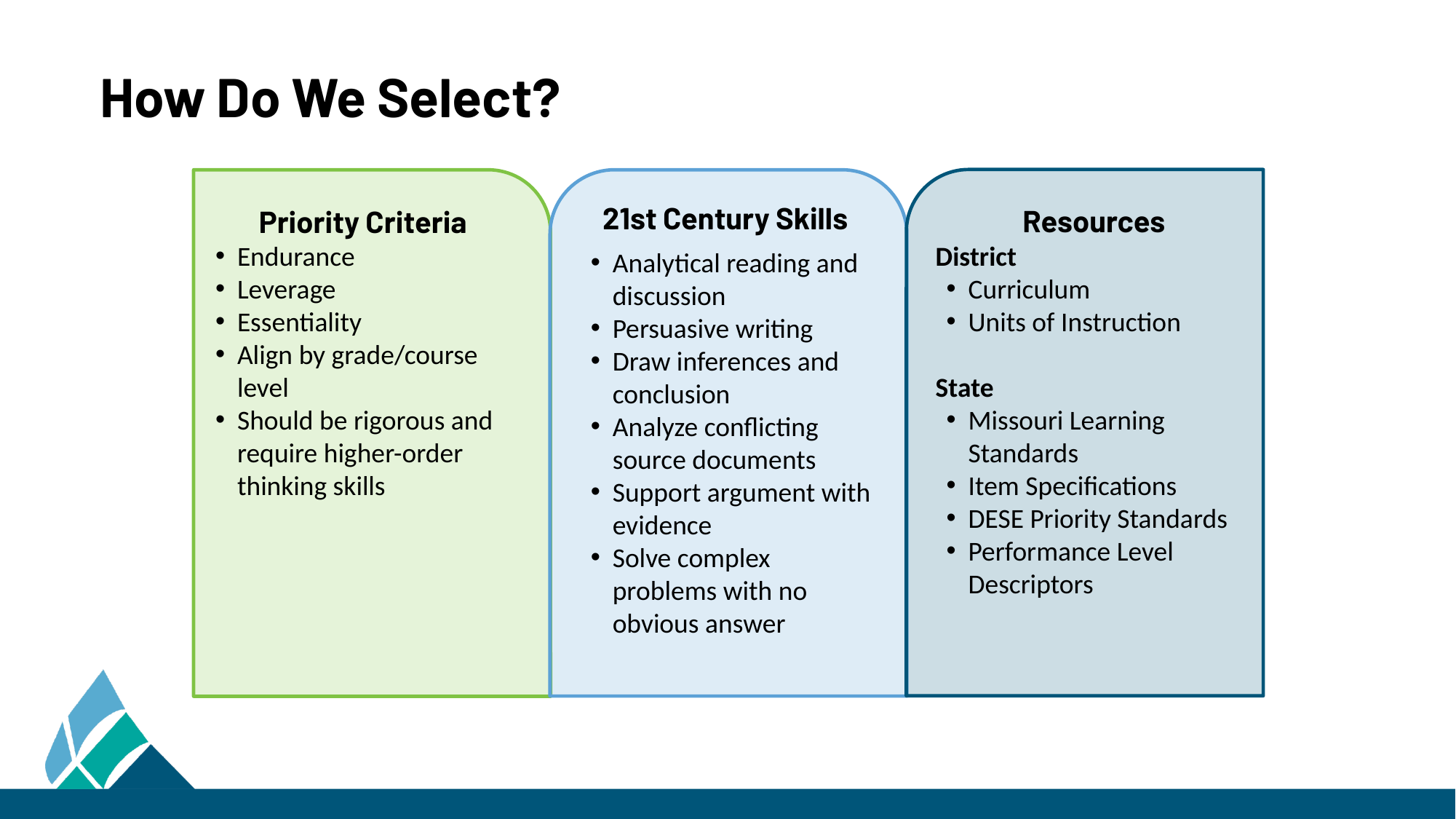

# How Do We Select?
Resources
District
Curriculum
Units of Instruction

State
Missouri Learning Standards
Item Specifications
DESE Priority Standards
Performance Level Descriptors
Priority Criteria
Endurance
Leverage
Essentiality
Align by grade/course level
Should be rigorous and require higher-order thinking skills
21st Century Skills
Analytical reading and discussion
Persuasive writing
Draw inferences and conclusion
Analyze conflicting source documents
Support argument with evidence
Solve complex problems with no obvious answer